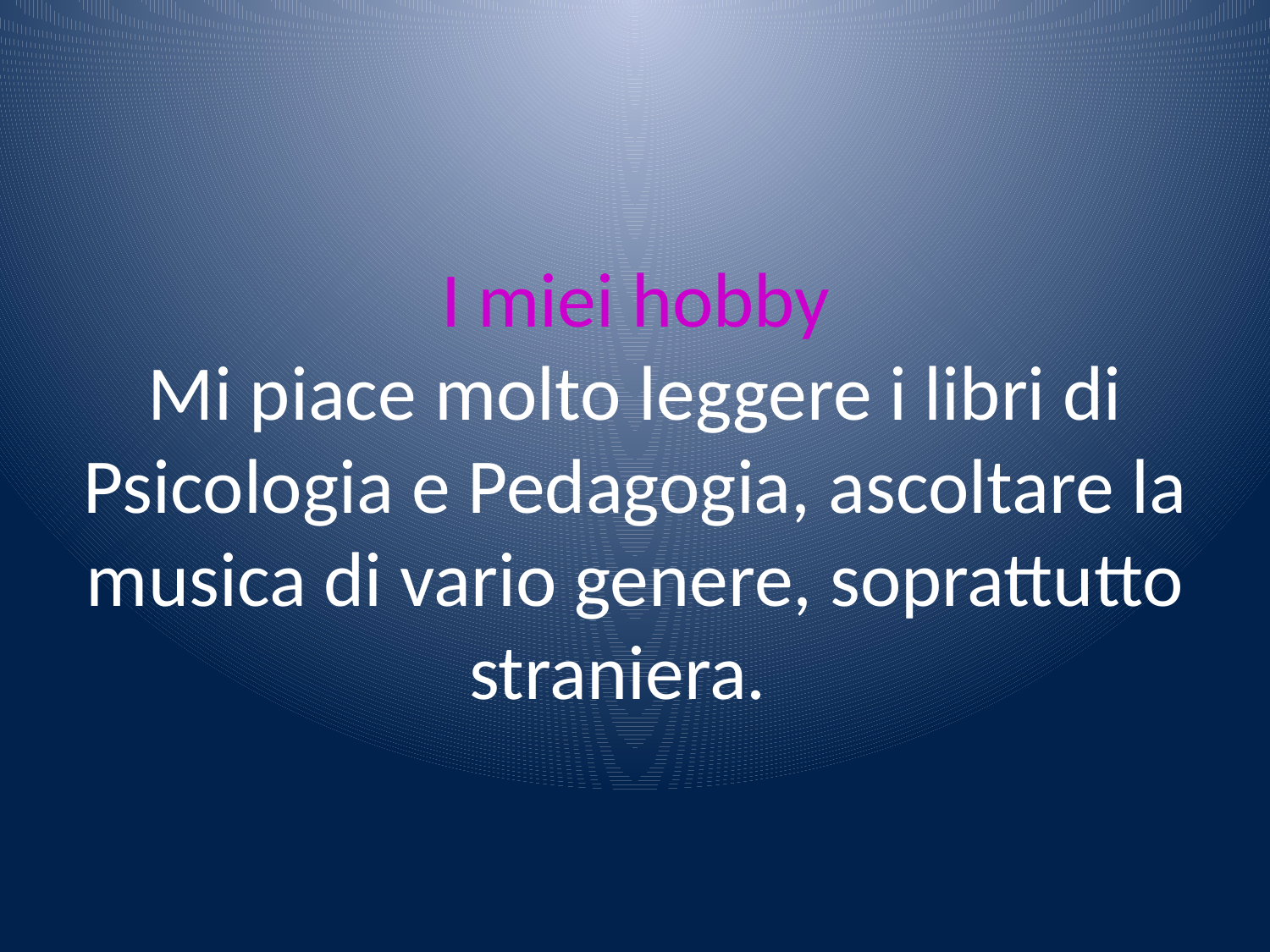

# I miei hobby Mi piace molto leggere i libri di Psicologia e Pedagogia, ascoltare la musica di vario genere, soprattutto straniera.